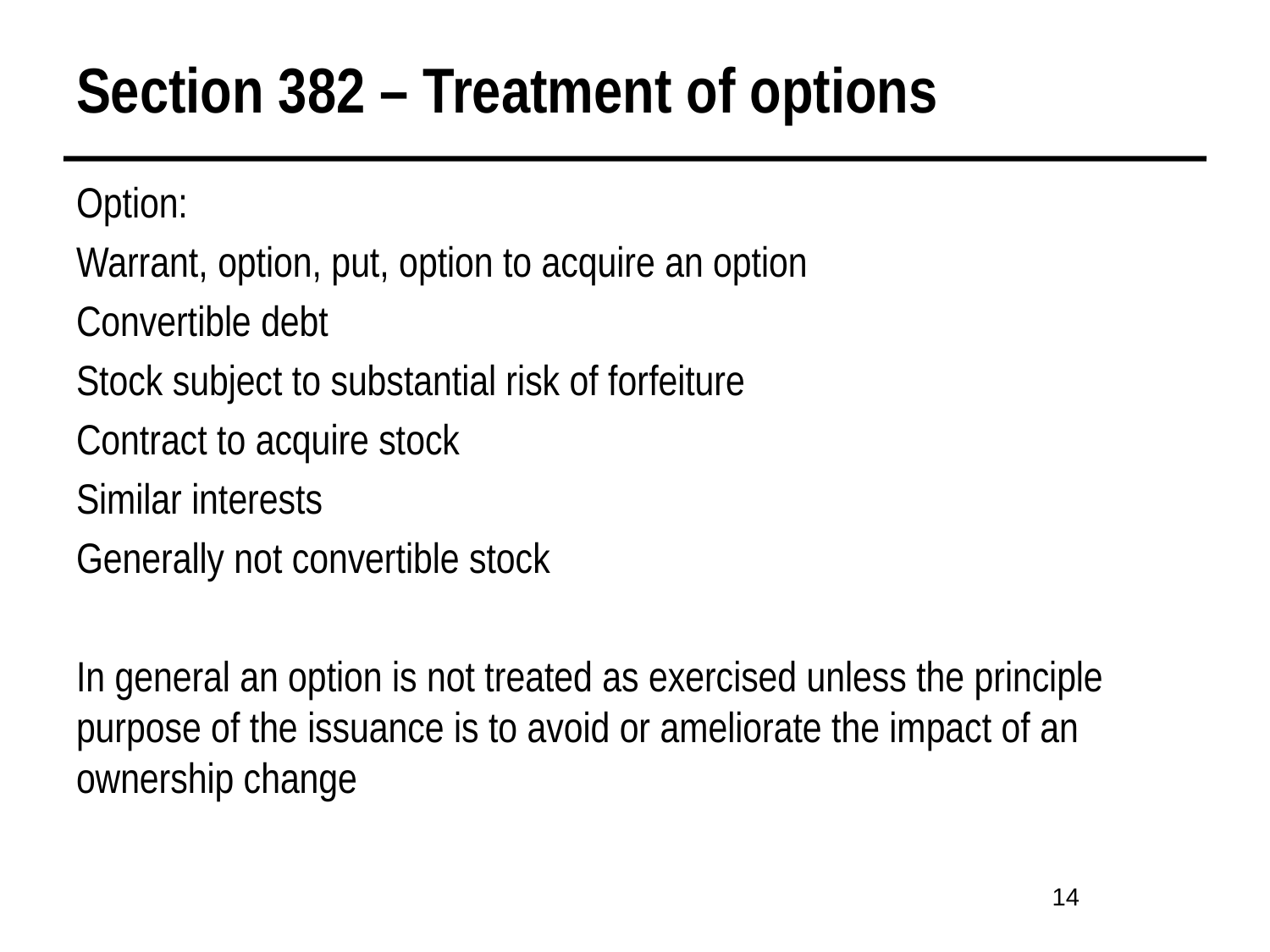

# Section 382 – Treatment of options
Option:
Warrant, option, put, option to acquire an option
Convertible debt
Stock subject to substantial risk of forfeiture
Contract to acquire stock
Similar interests
Generally not convertible stock

In general an option is not treated as exercised unless the principle purpose of the issuance is to avoid or ameliorate the impact of an ownership change

14